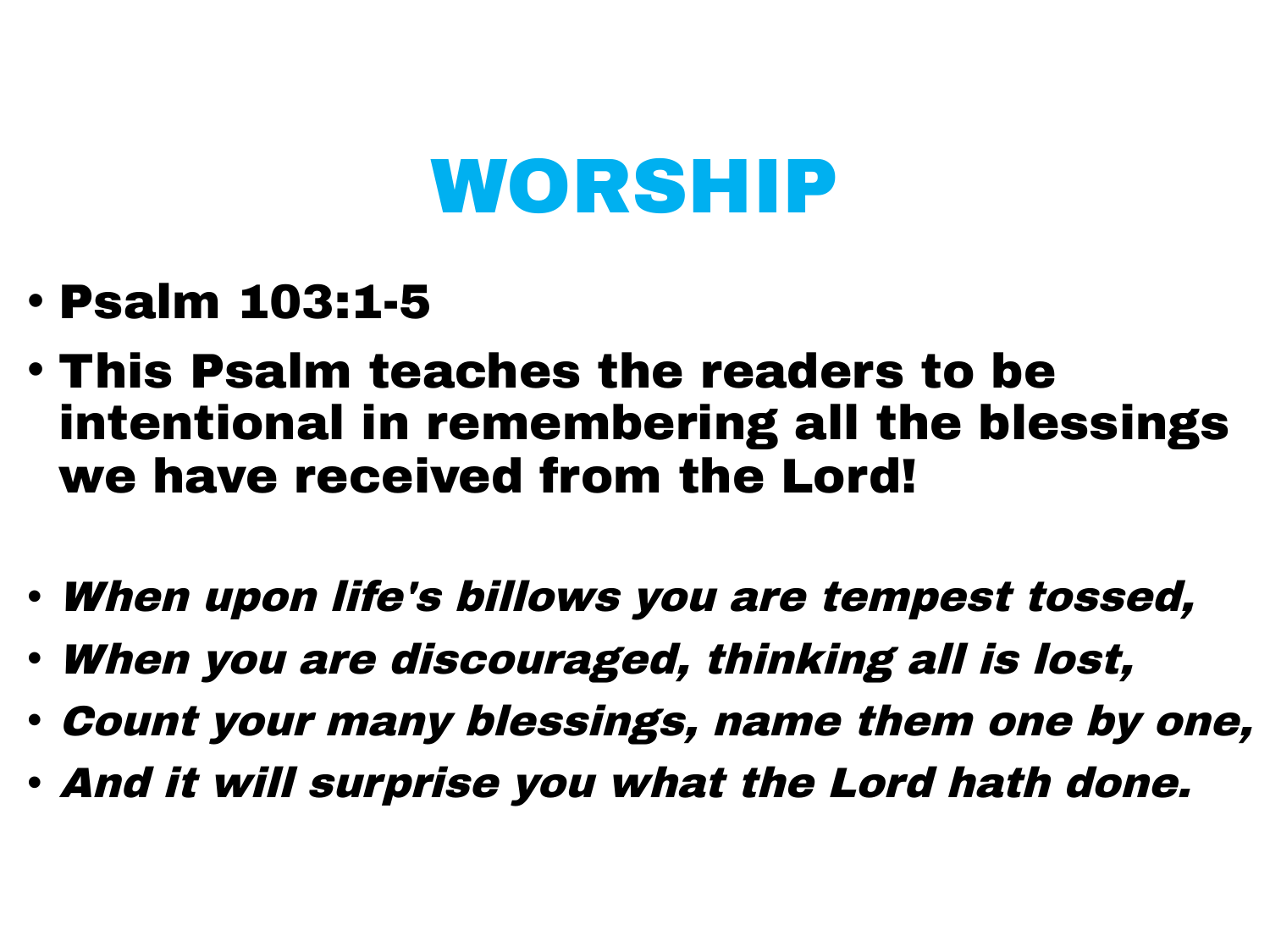

# WORSHIP
Psalm 103:1-5
This Psalm teaches the readers to be intentional in remembering all the blessings we have received from the Lord!

When upon life's billows you are tempest tossed,
When you are discouraged, thinking all is lost,
Count your many blessings, name them one by one,
And it will surprise you what the Lord hath done.